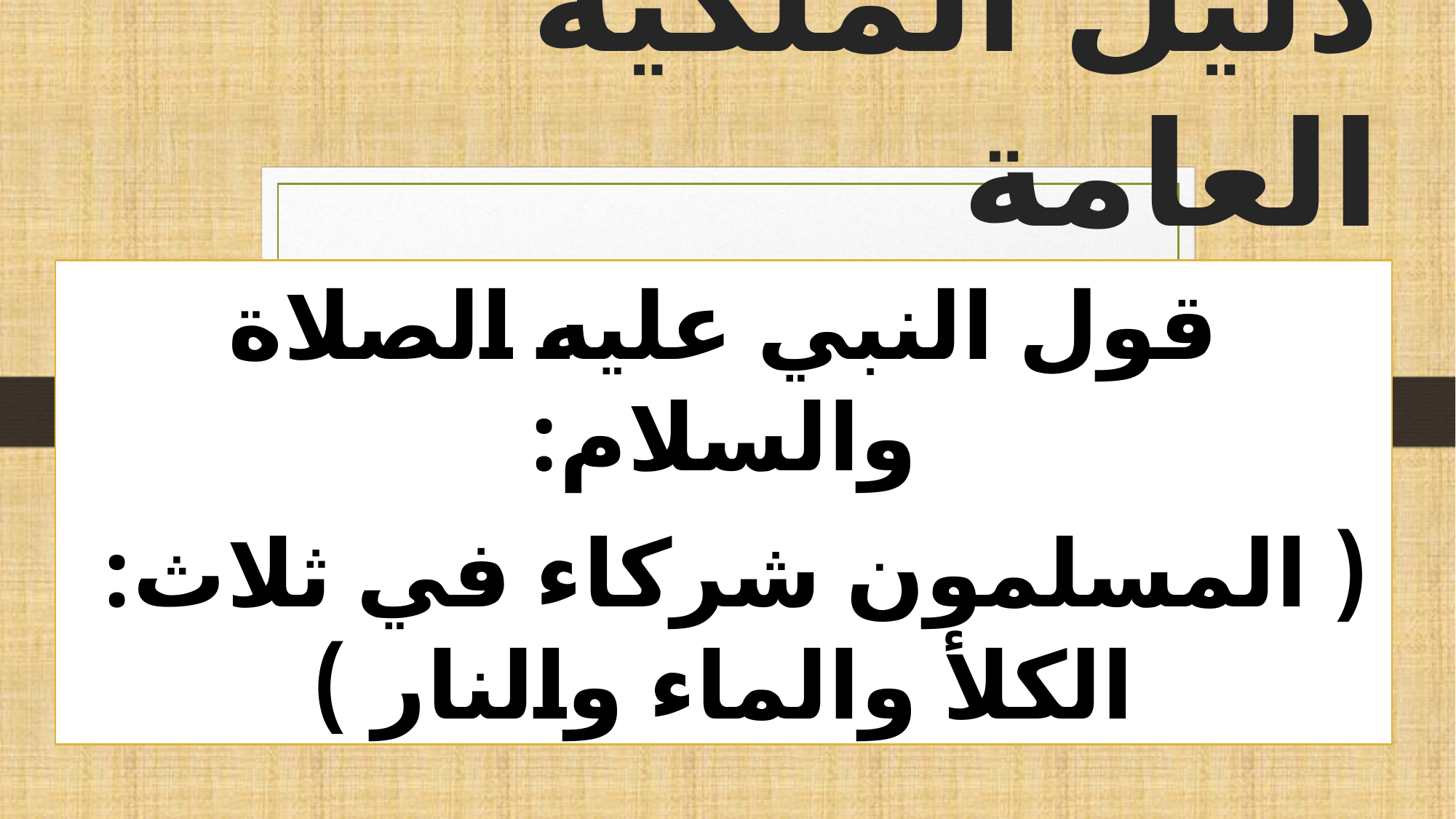

# دليل الملكية العامة
قول النبي عليه الصلاة والسلام:
( المسلمون شركاء في ثلاث:  الكلأ والماء والنار )